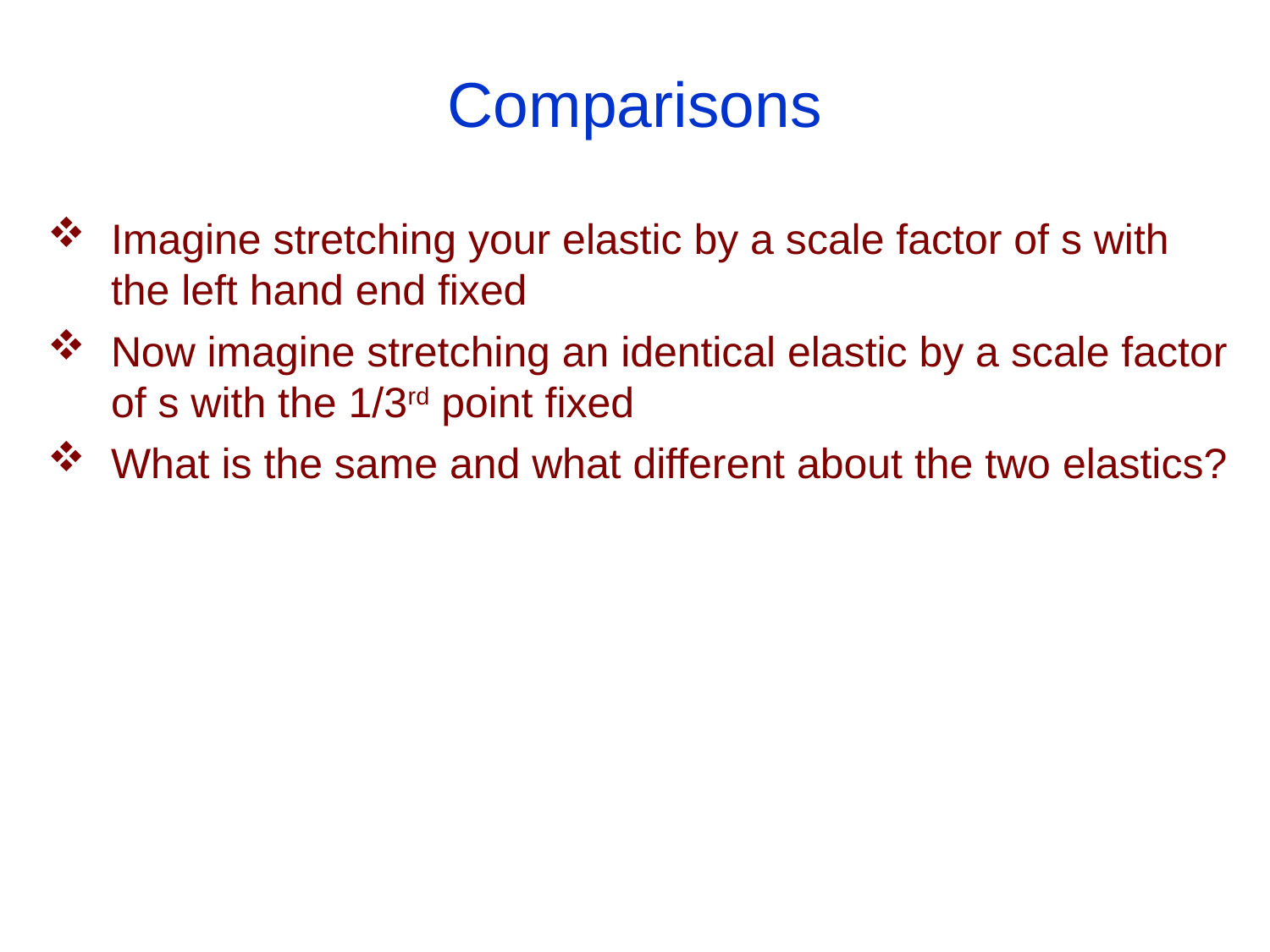

# Comparisons
Imagine stretching your elastic by a scale factor of s with the left hand end fixed
Now imagine stretching an identical elastic by a scale factor of s with the 1/3rd point fixed
What is the same and what different about the two elastics?